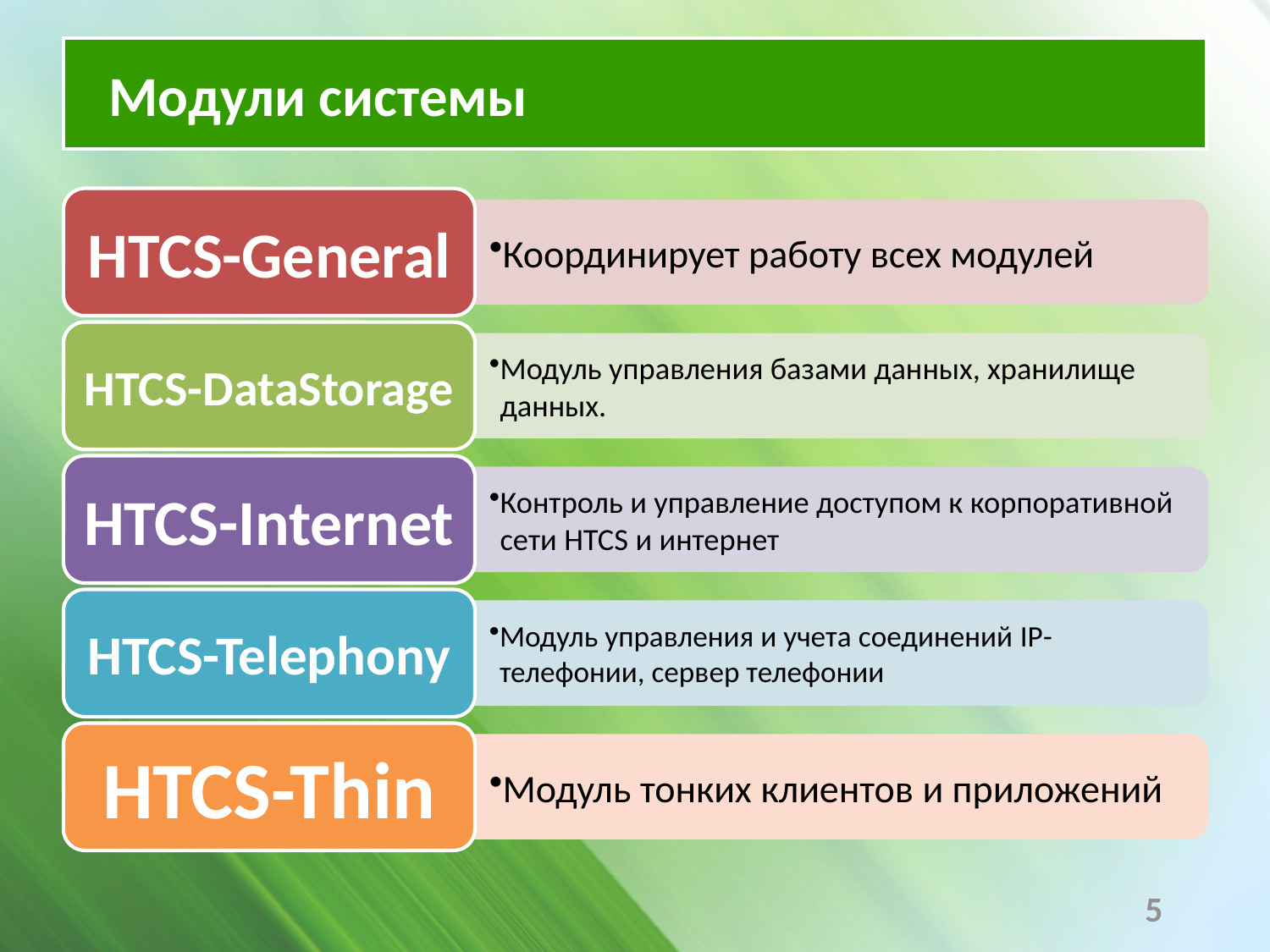

# Модули системы
HTCS-General
Координирует работу всех модулей
HTCS-DataStorage
Модуль управления базами данных, хранилище данных.
HTCS-Internet
Контроль и управление доступом к корпоративной сети HTCS и интернет
HTCS-Telephony
HTCS-Thin
Модуль управления и учета соединений IP-телефонии, сервер телефонии
Модуль тонких клиентов и приложений
5